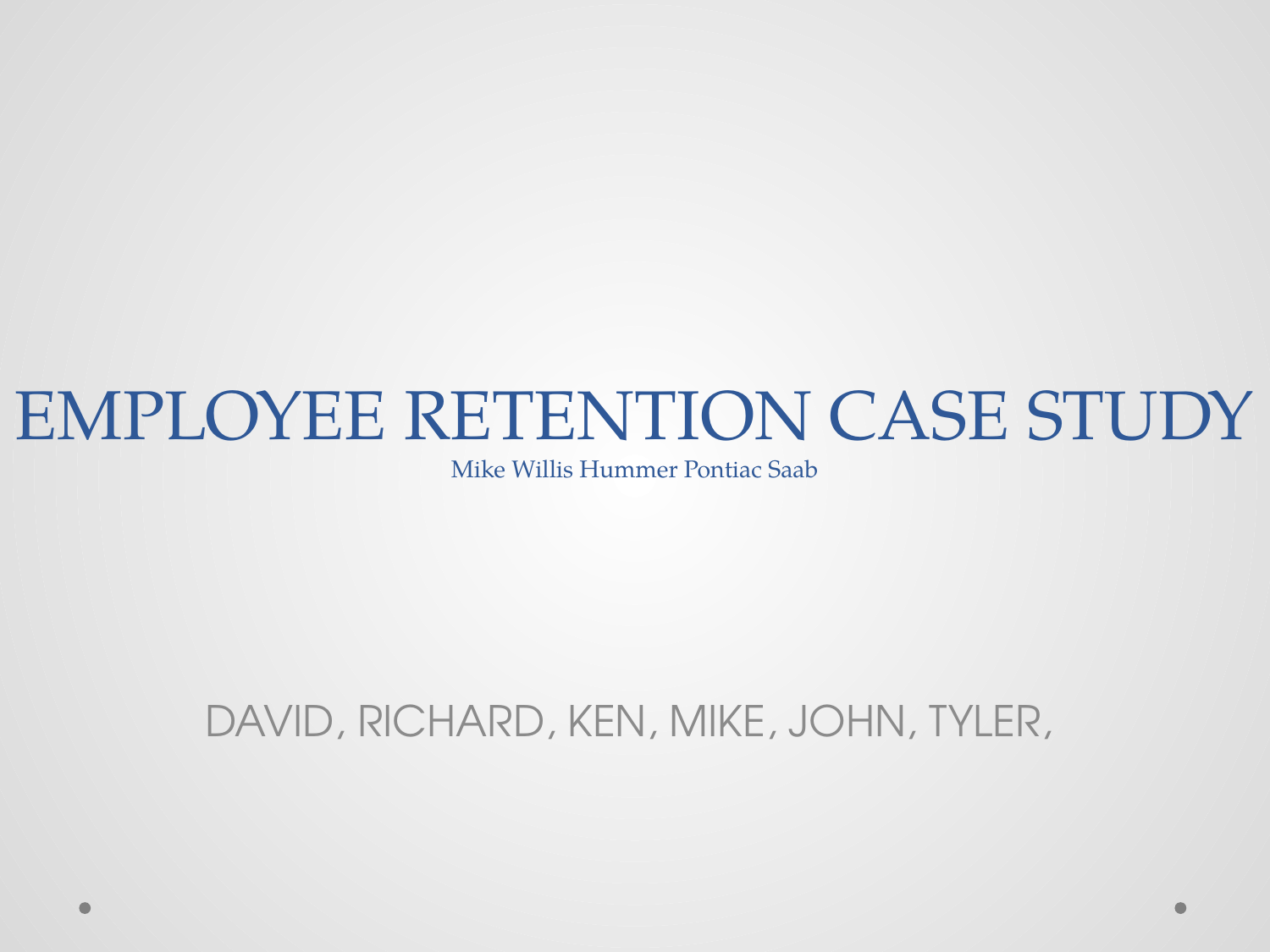

# EMPLOYEE RETENTION CASE STUDY Mike Willis Hummer Pontiac Saab
DAVID, RICHARD, KEN, MIKE, JOHN, TYLER,